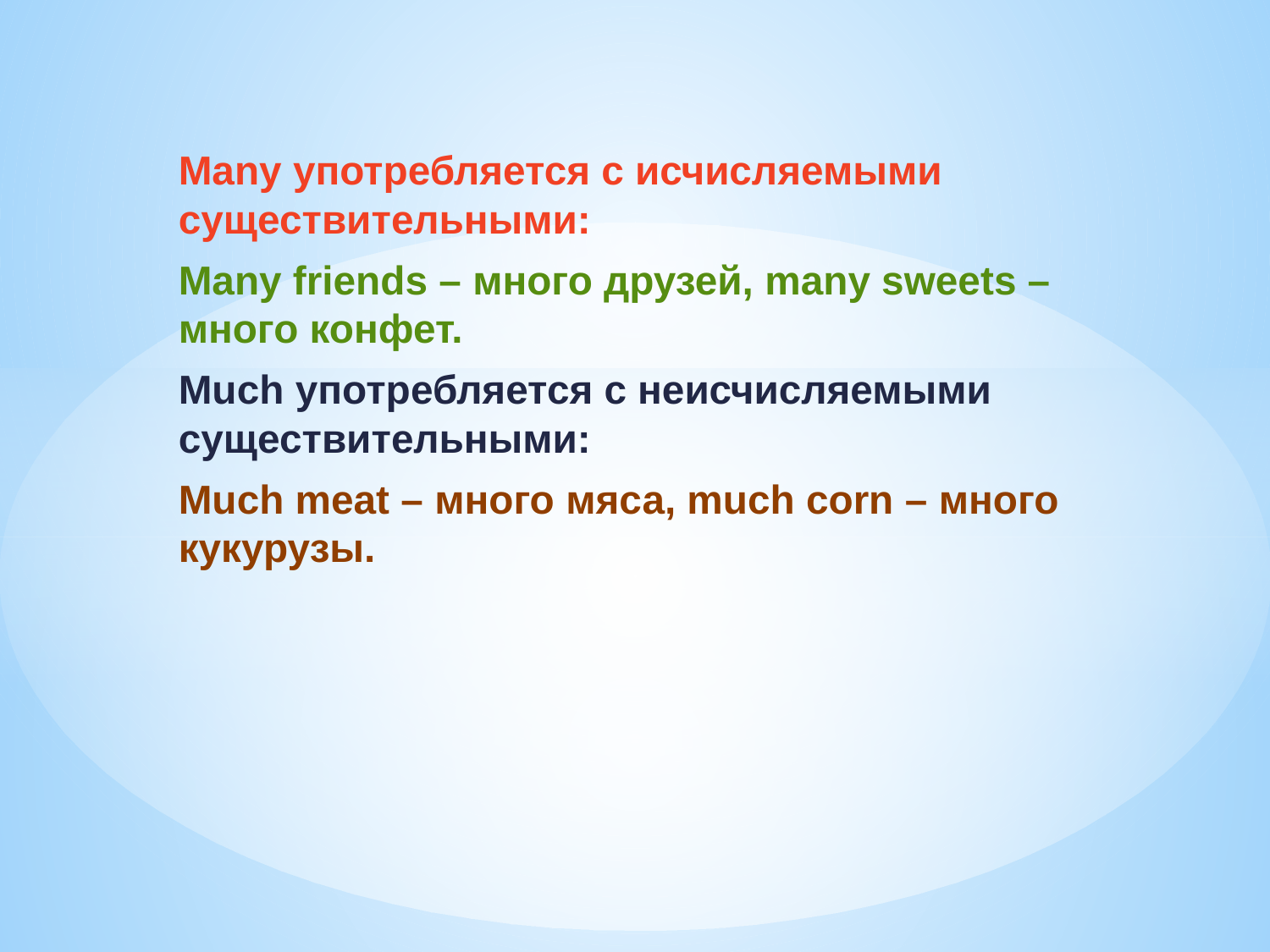

Many употребляется с исчисляемыми существительными:
Many friends – много друзей, many sweets – много конфет.
Much употребляется с неисчисляемыми существительными:
Much meat – много мяса, much corn – много кукурузы.